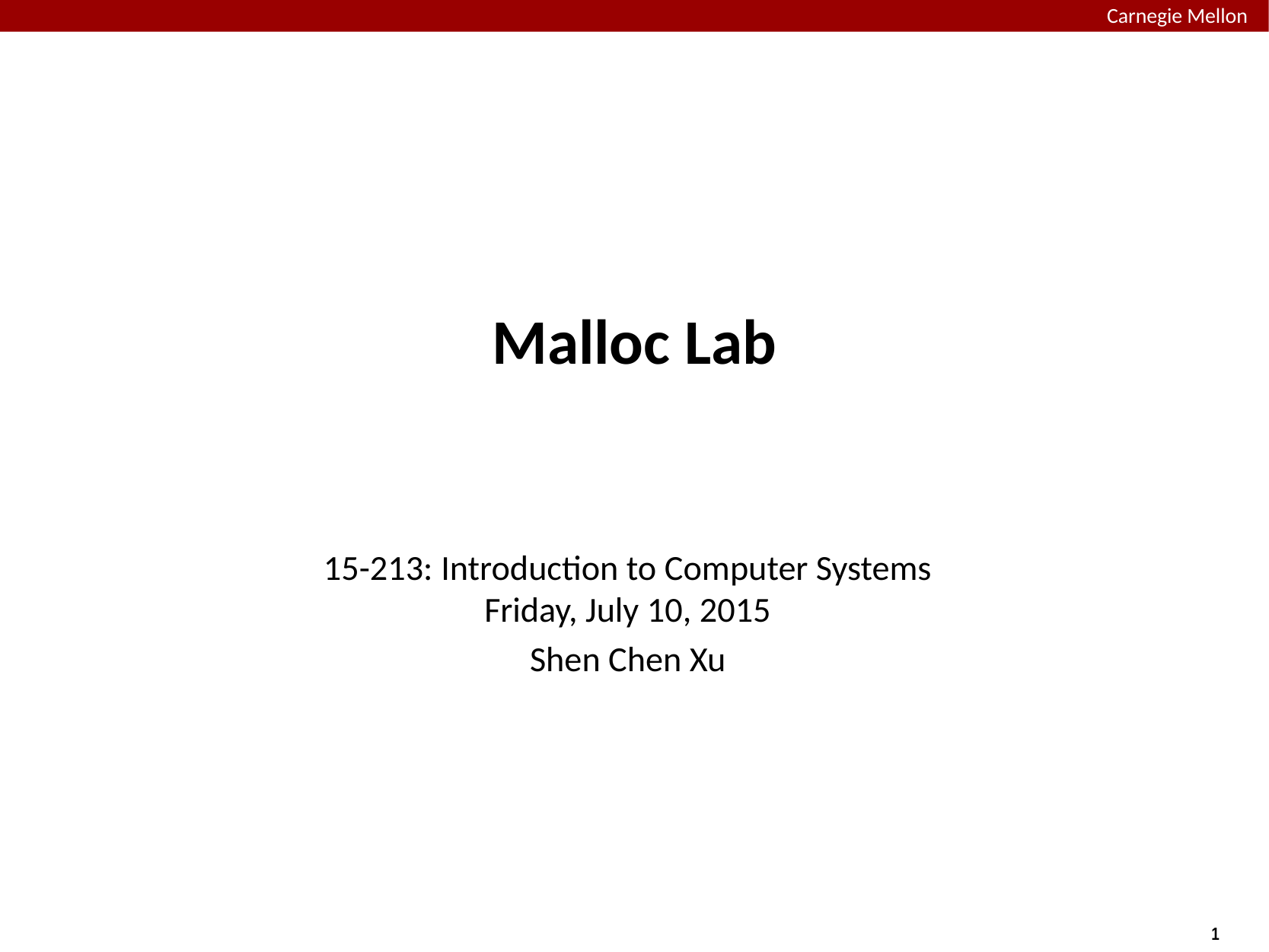

# Malloc Lab
15-213: Introduction to Computer Systems
Friday, July 10, 2015
Shen Chen Xu